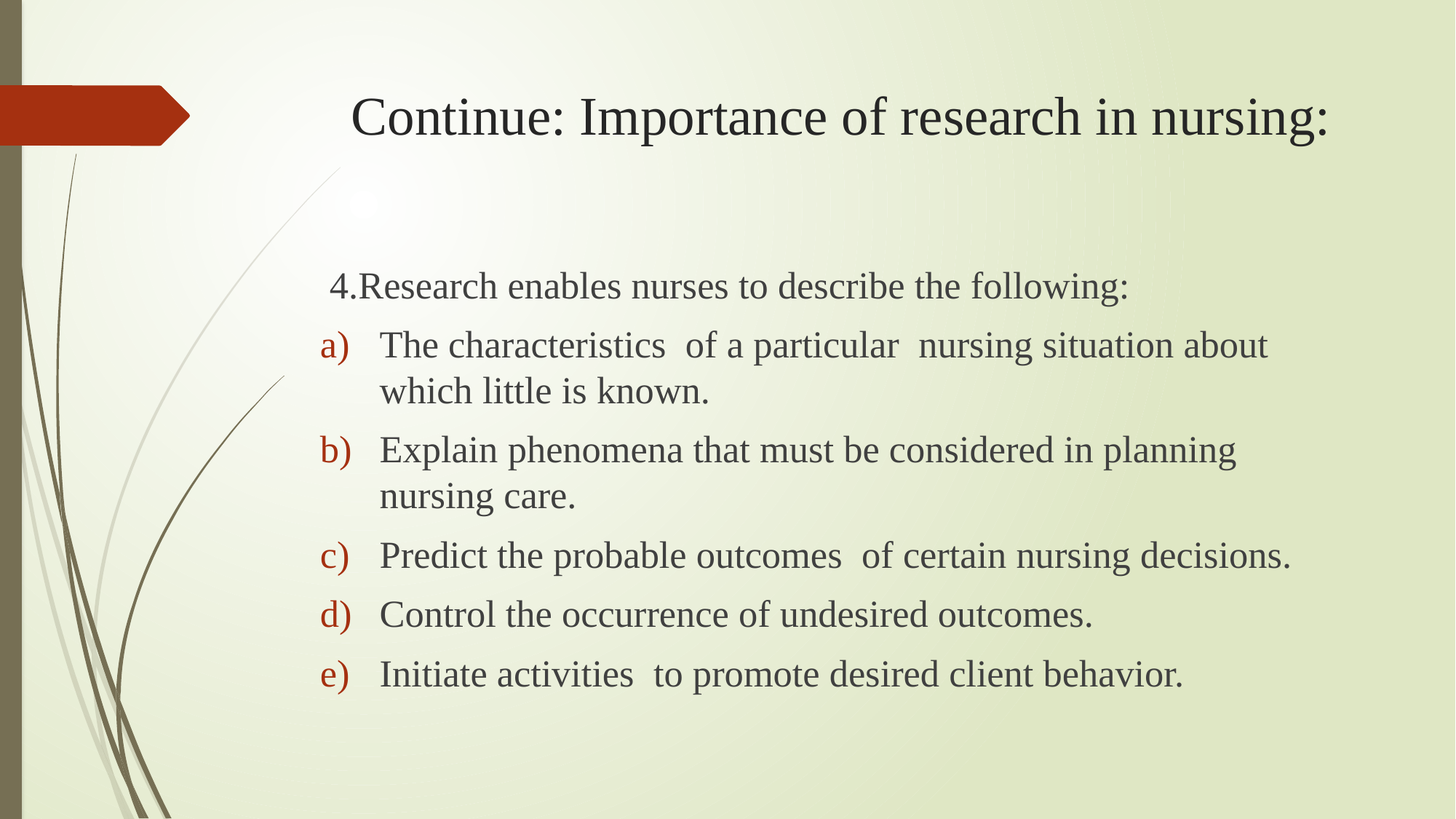

# Continue: Importance of research in nursing:
 4.Research enables nurses to describe the following:
The characteristics  of a particular  nursing situation about  which little is known.
Explain phenomena that must be considered in planning  nursing care.
Predict the probable outcomes  of certain nursing decisions.
Control the occurrence of undesired outcomes.
Initiate activities  to promote desired client behavior.